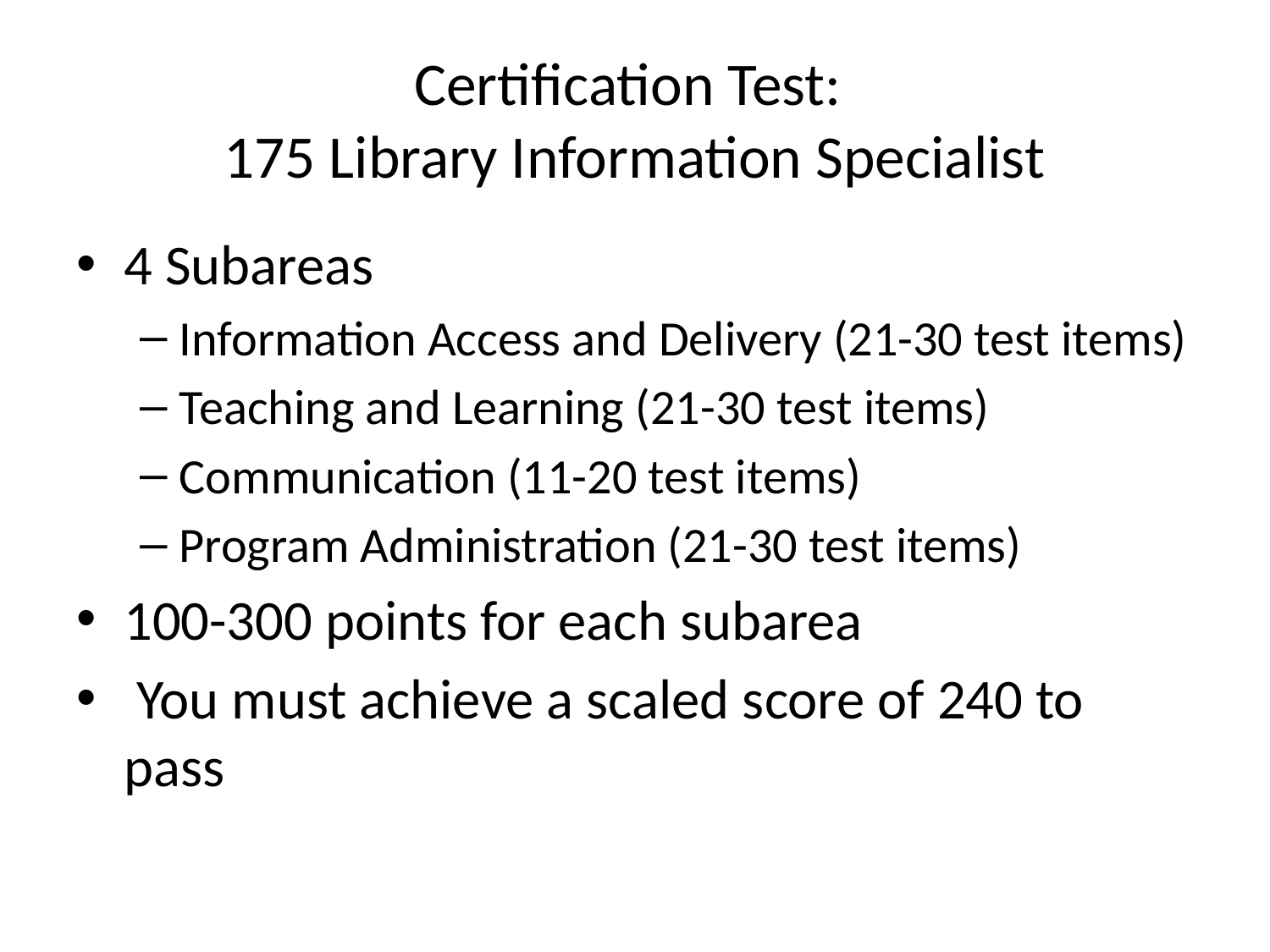

# Certification Test: 175 Library Information Specialist
4 Subareas
Information Access and Delivery (21-30 test items)
Teaching and Learning (21-30 test items)
Communication (11-20 test items)
Program Administration (21-30 test items)
100-300 points for each subarea
 You must achieve a scaled score of 240 to pass